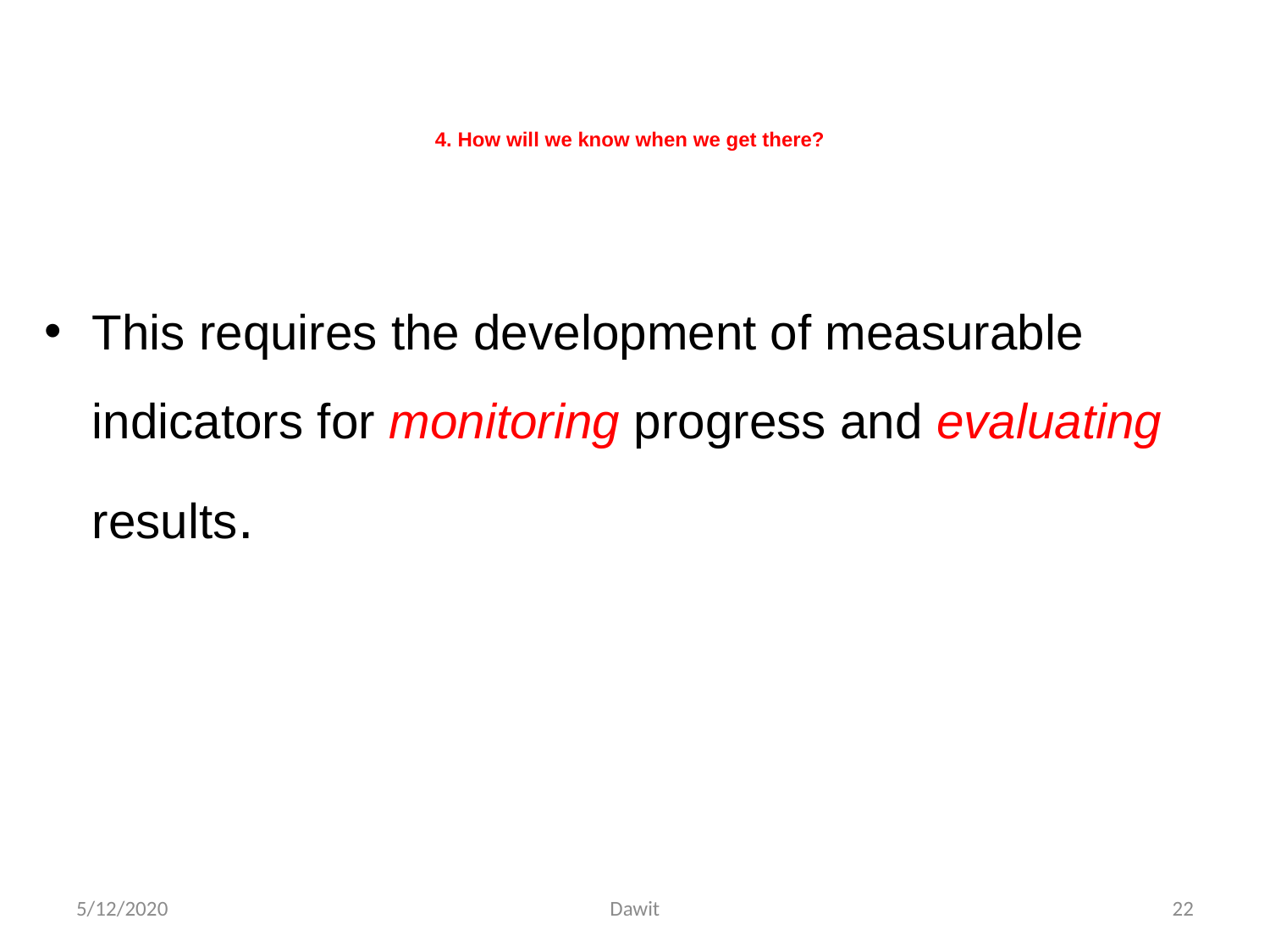

# 4. How will we know when we get there?
This requires the development of measurable indicators for monitoring progress and evaluating results.
5/12/2020
Dawit
22